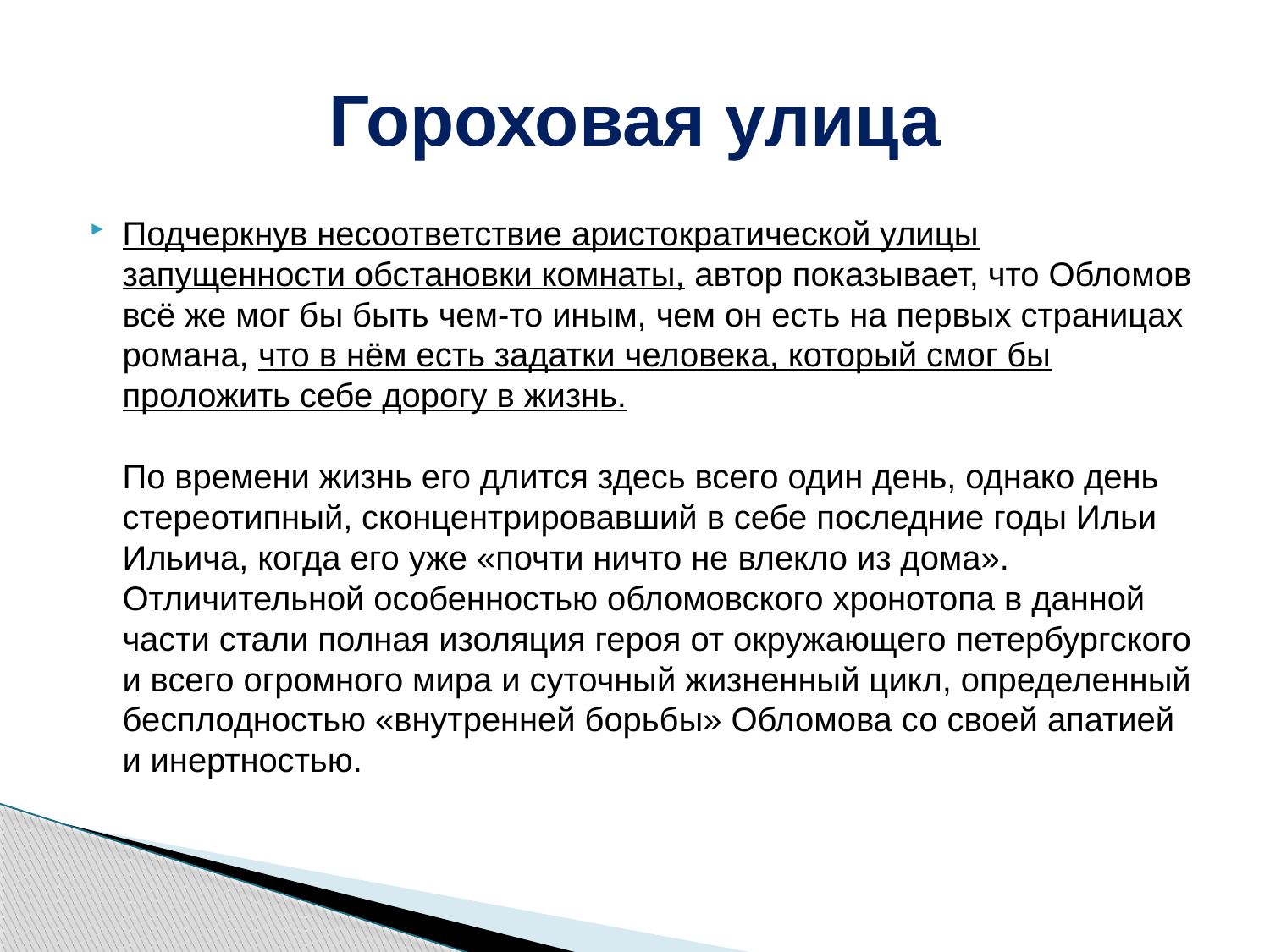

# Гороховая улица
Подчеркнув несоответствие аристократической улицы запущенности обстановки комнаты, автор показывает, что Обломов всё же мог бы быть чем-то иным, чем он есть на первых страницах романа, что в нём есть задатки человека, который смог бы проложить себе дорогу в жизнь.
По времени жизнь его длится здесь всего один день, однако день стереотипный, сконцентрировавший в себе последние годы Ильи Ильича, когда его уже «почти ничто не влекло из дома». Отличительной особенностью обломовского хронотопа в данной части стали полная изоляция героя от окружающего петербургского и всего огромного мира и суточный жизненный цикл, определенный бесплодностью «внутренней борьбы» Обломова со своей апатией и инертностью.